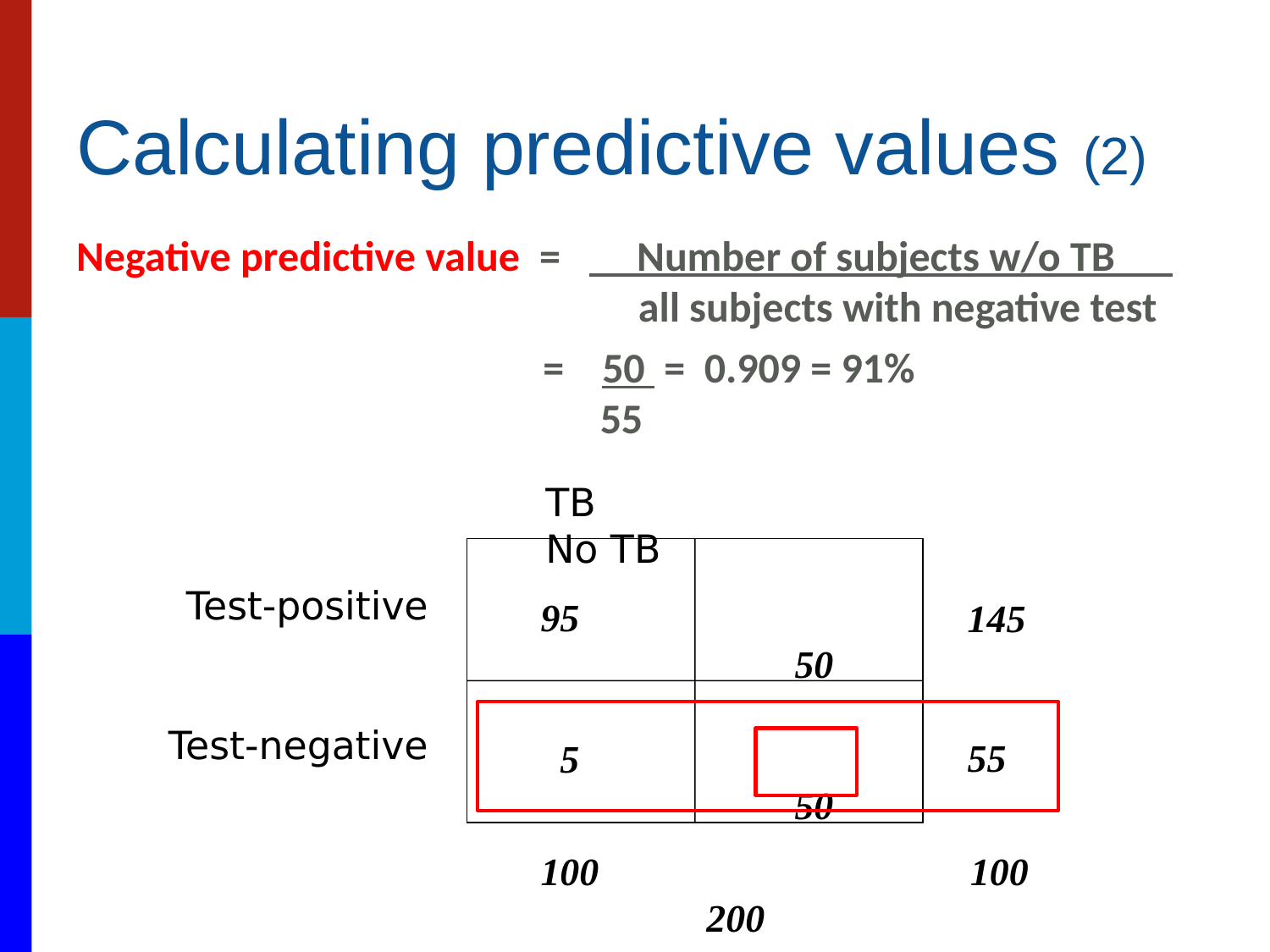

# Calculating predictive values (2)
Negative predictive value  =        Number of subjects w/o TB
                                                           all subjects with negative test
			         =    50  =  0.909 = 91%
			               55

TB			 No TB

Test-positive

Test-negative
95				50
145

55

  5				50

100			     100		    200